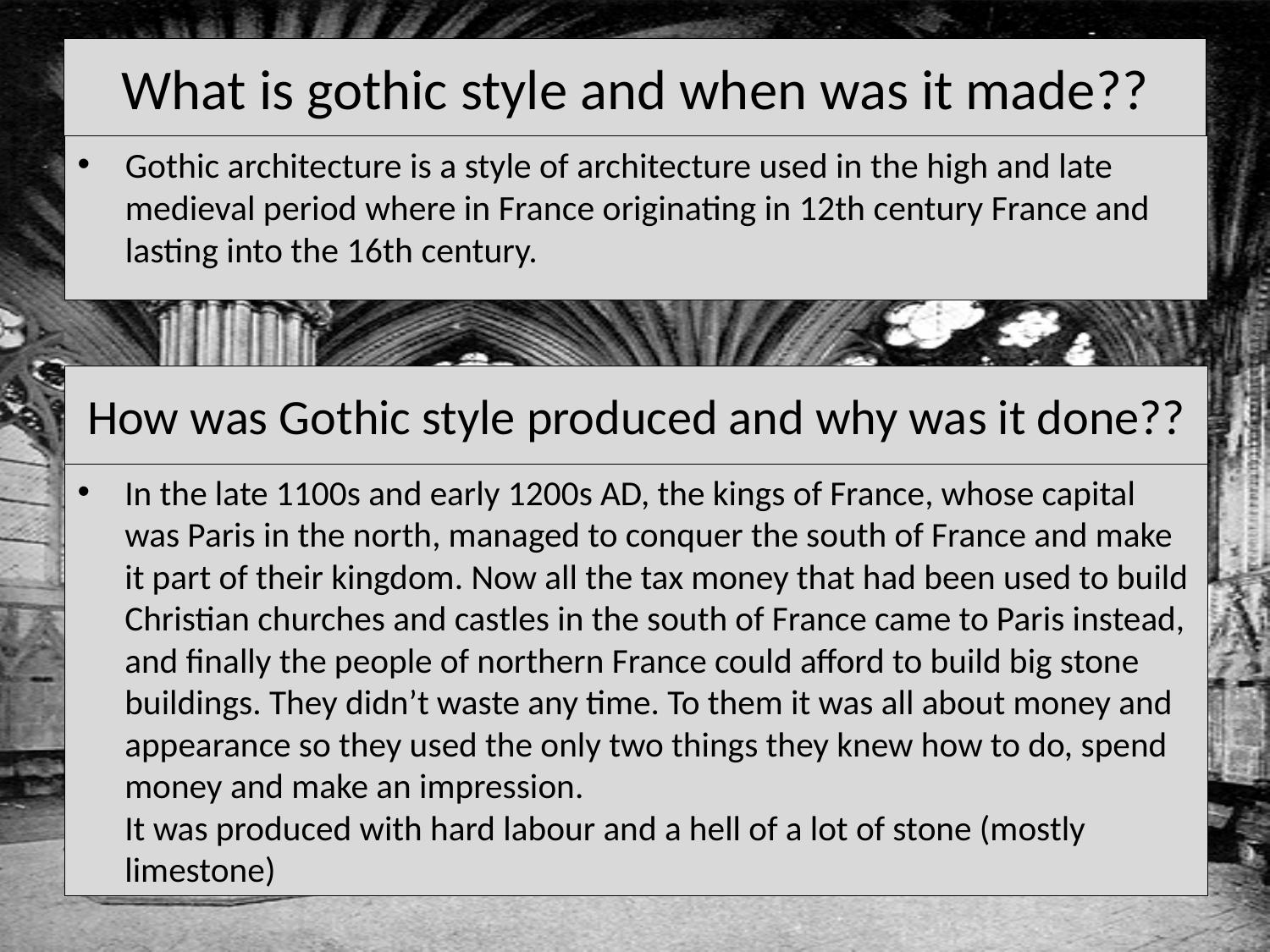

# What is gothic style and when was it made??
Gothic architecture is a style of architecture used in the high and late medieval period where in France originating in 12th century France and lasting into the 16th century.

How was Gothic style produced and why was it done??
In the late 1100s and early 1200s AD, the kings of France, whose capital was Paris in the north, managed to conquer the south of France and make it part of their kingdom. Now all the tax money that had been used to build Christian churches and castles in the south of France came to Paris instead, and finally the people of northern France could afford to build big stone buildings. They didn’t waste any time. To them it was all about money and appearance so they used the only two things they knew how to do, spend money and make an impression.
It was produced with hard labour and a hell of a lot of stone (mostly limestone)